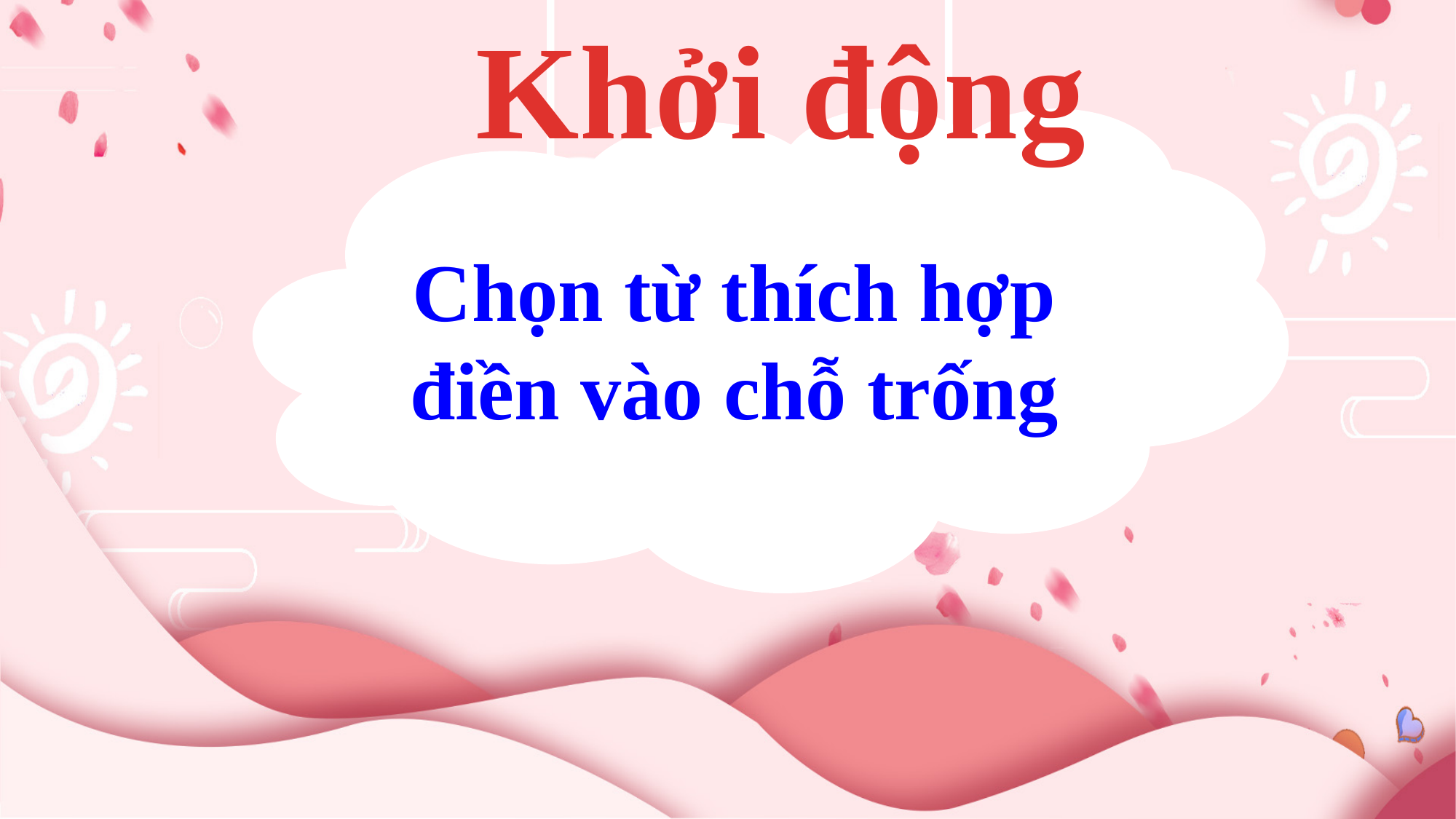

Khởi động
Chọn từ thích hợp điền vào chỗ trống